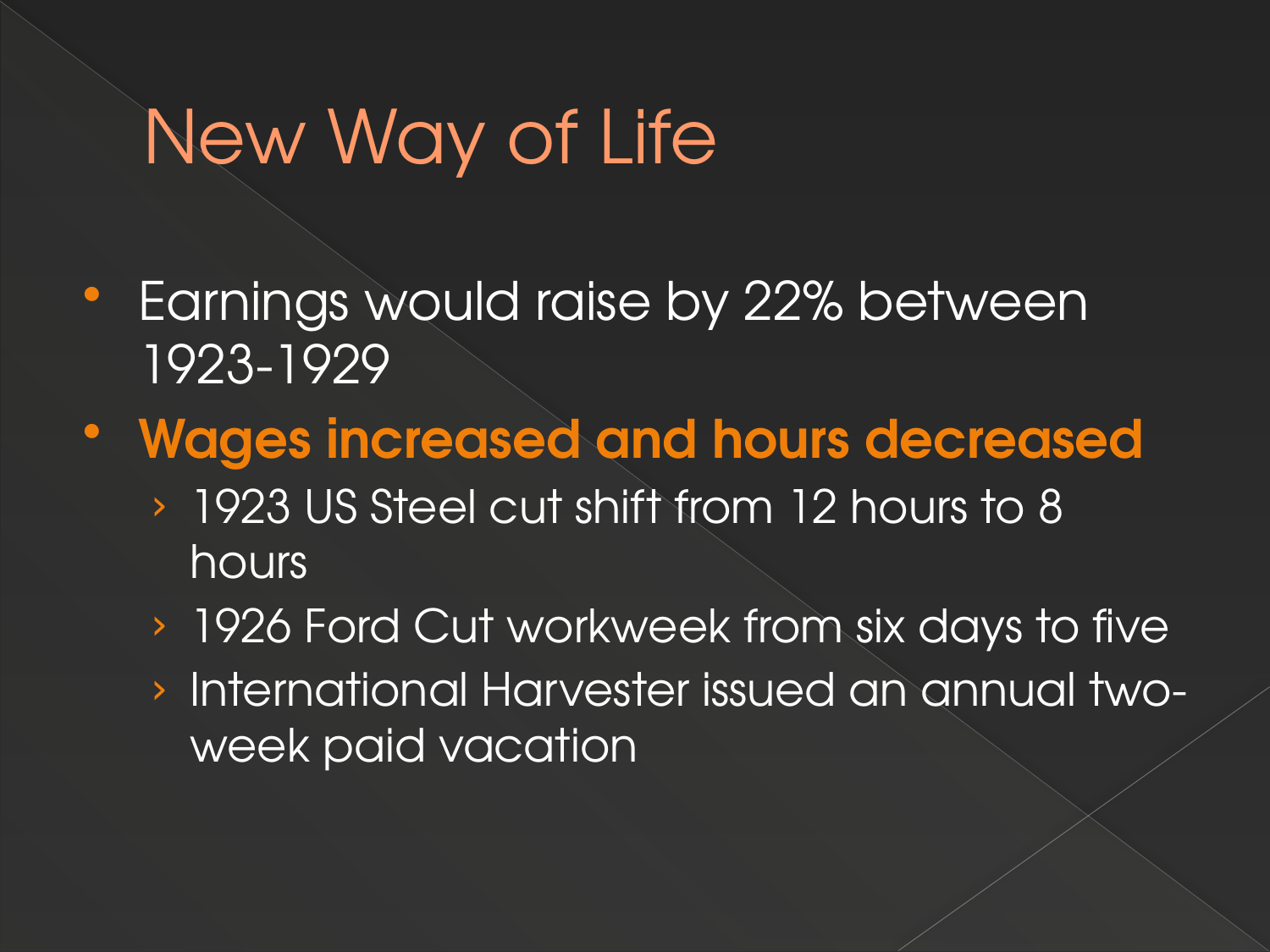

# New Way of Life
Earnings would raise by 22% between 1923-1929
Wages increased and hours decreased
1923 US Steel cut shift from 12 hours to 8 hours
1926 Ford Cut workweek from six days to five
International Harvester issued an annual two-week paid vacation